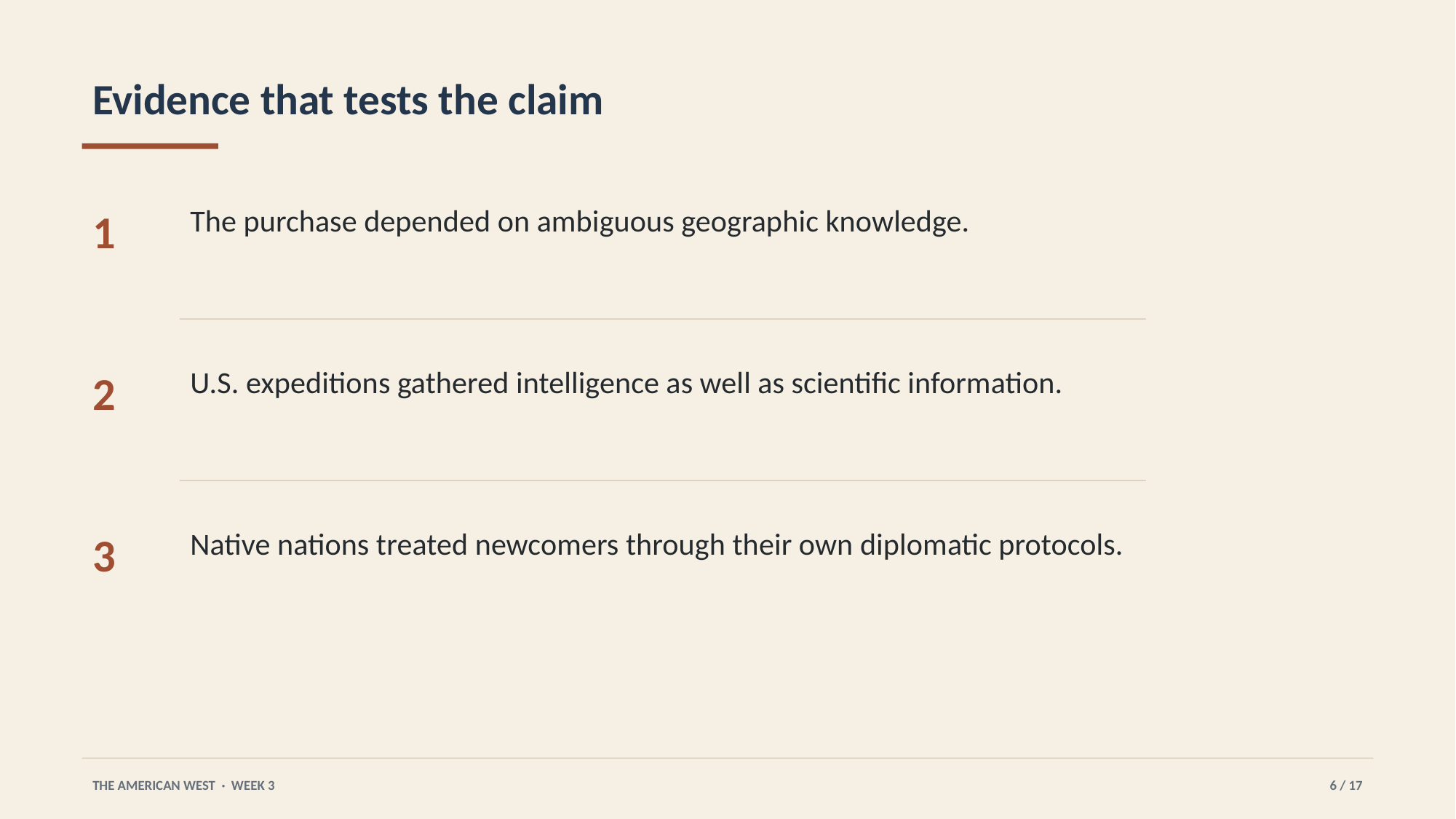

Evidence that tests the claim

The purchase depended on ambiguous geographic knowledge.
1

U.S. expeditions gathered intelligence as well as scientific information.
2

Native nations treated newcomers through their own diplomatic protocols.
3

THE AMERICAN WEST  ·  WEEK 3
6 / 17